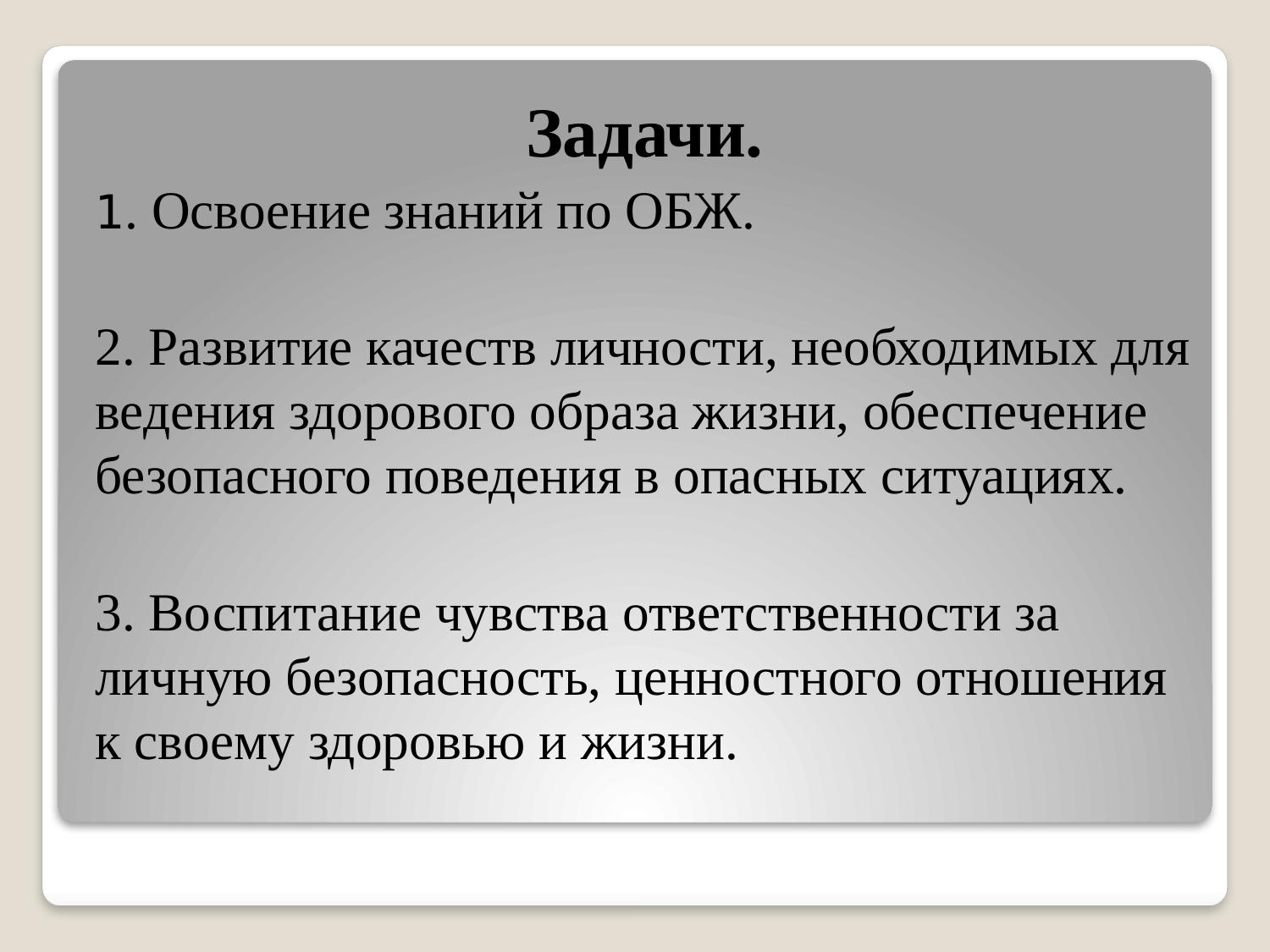

Задачи.
1. Освоение знаний по ОБЖ.

2. Развитие качеств личности, необходимых для ведения здорового образа жизни, обеспечение безопасного поведения в опасных ситуациях.

3. Воспитание чувства ответственности за личную безопасность, ценностного отношения к своему здоровью и жизни.